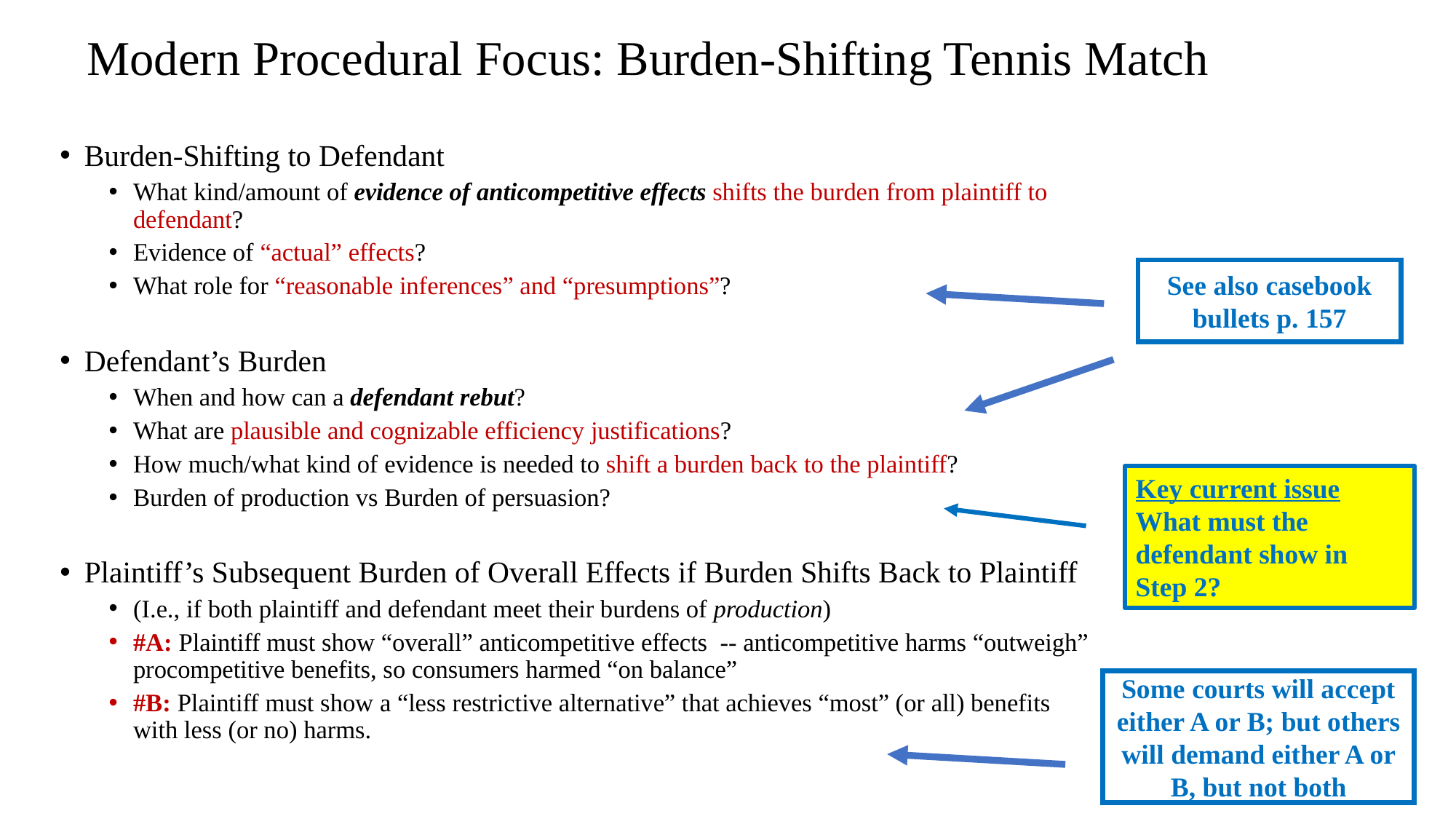

# Modern Procedural Focus: Burden-Shifting Tennis Match
Burden-Shifting to Defendant
What kind/amount of evidence of anticompetitive effects shifts the burden from plaintiff to defendant?
Evidence of “actual” effects?
What role for “reasonable inferences” and “presumptions”?

Defendant’s Burden
When and how can a defendant rebut?
What are plausible and cognizable efficiency justifications?
How much/what kind of evidence is needed to shift a burden back to the plaintiff?
Burden of production vs Burden of persuasion?

Plaintiff’s Subsequent Burden of Overall Effects if Burden Shifts Back to Plaintiff
(I.e., if both plaintiff and defendant meet their burdens of production)
#A: Plaintiff must show “overall” anticompetitive effects  -- anticompetitive harms “outweigh” procompetitive benefits, so consumers harmed “on balance”
#B: Plaintiff must show a “less restrictive alternative” that achieves “most” (or all) benefits with less (or no) harms.

See also casebook bullets p. 157
Key current issue
What must the defendant show in Step 2?
Some courts will accept either A or B; but others will demand either A or B, but not both
21